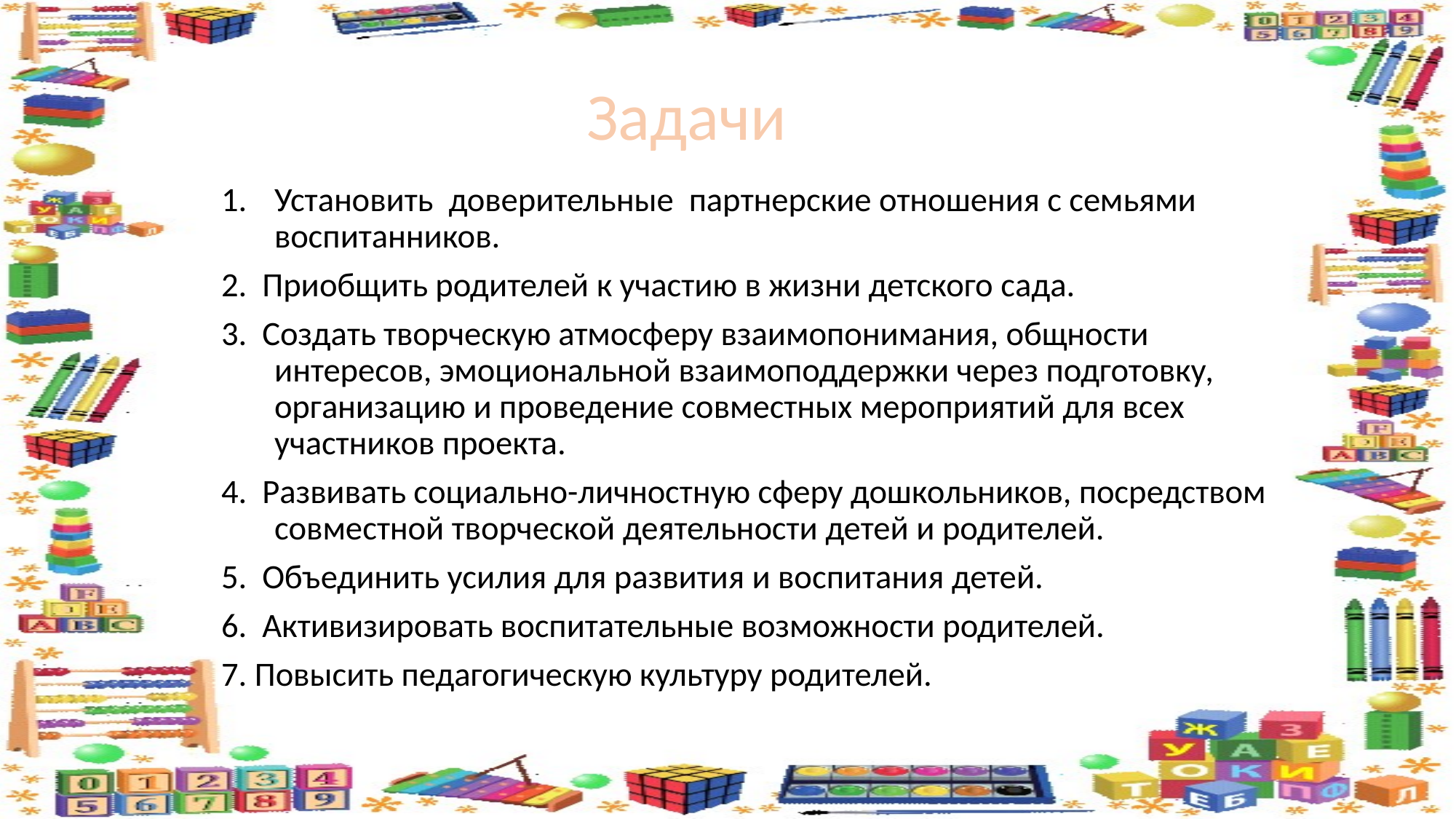

# Задачи
Установить  доверительные  партнерские отношения с семьями воспитанников.
2.  Приобщить родителей к участию в жизни детского сада.
3.  Создать творческую атмосферу взаимопонимания, общности интересов, эмоциональной взаимоподдержки через подготовку, организацию и проведение совместных мероприятий для всех участников проекта.
4.  Развивать социально-личностную сферу дошкольников, посредством совместной творческой деятельности детей и родителей.
5.  Объединить усилия для развития и воспитания детей.
6.  Активизировать воспитательные возможности родителей.
7. Повысить педагогическую культуру родителей.